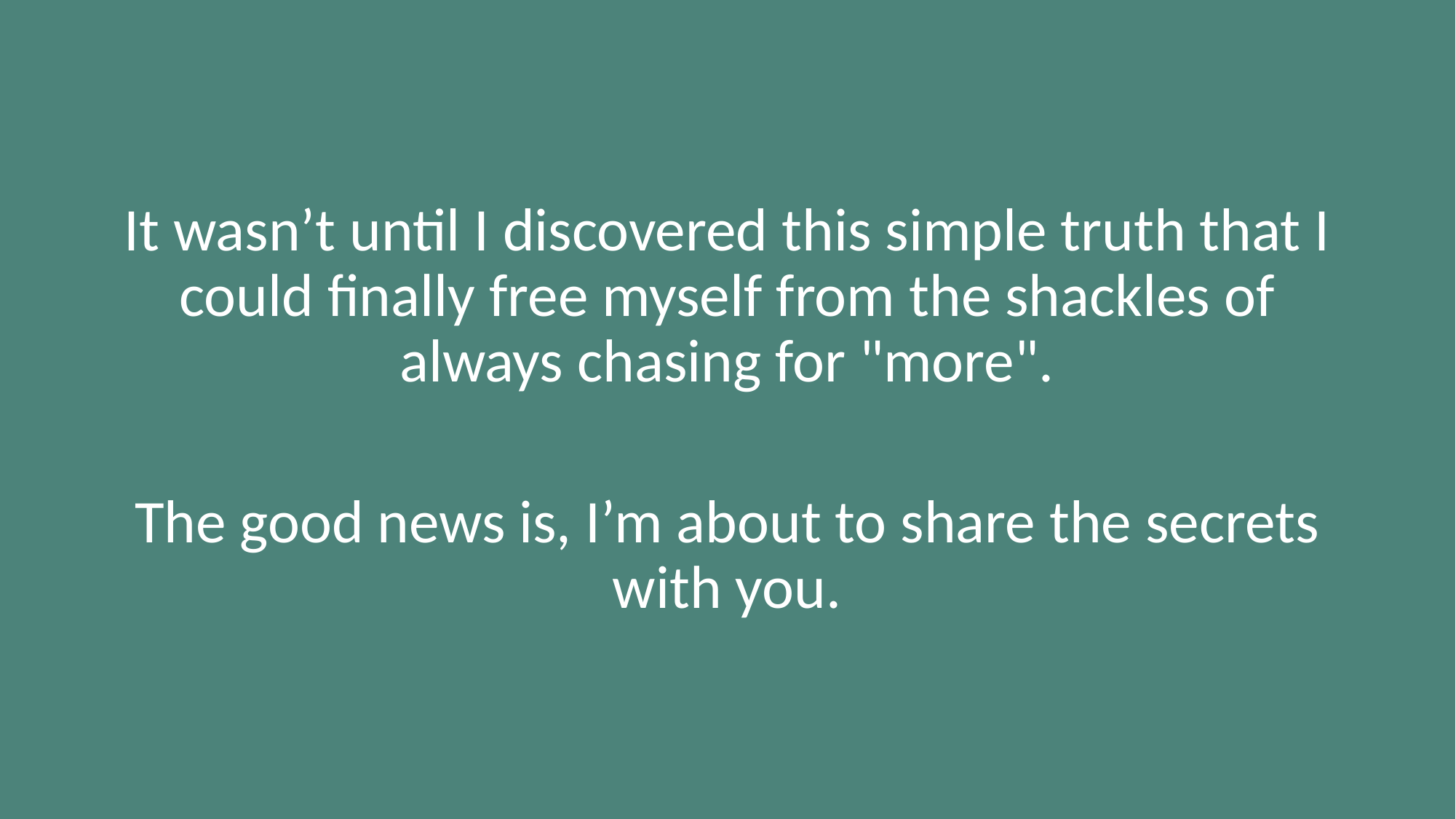

It wasn’t until I discovered this simple truth that I could finally free myself from the shackles of always chasing for "more".

The good news is, I’m about to share the secrets with you.